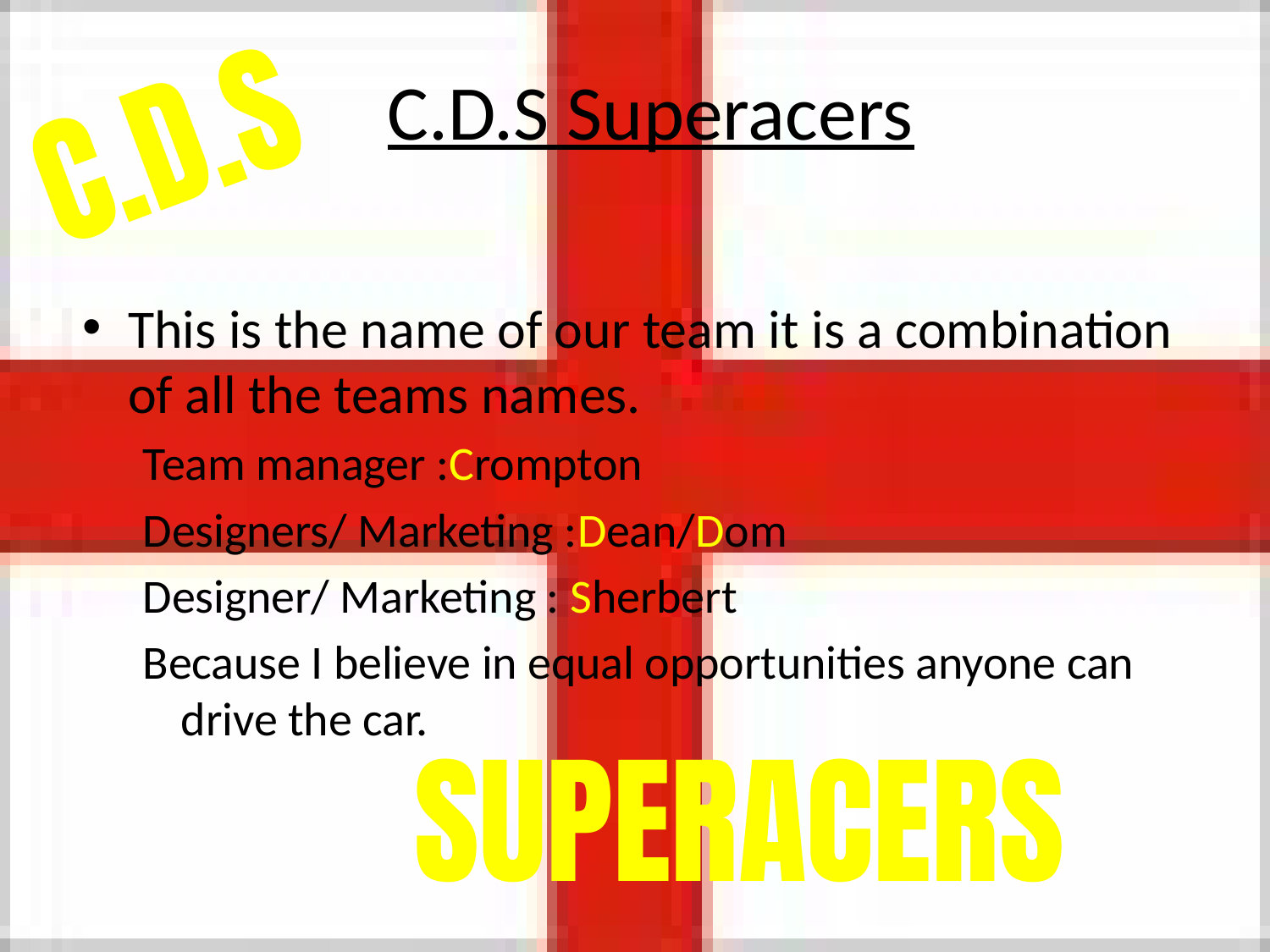

C.D.S
# C.D.S Superacers
This is the name of our team it is a combination of all the teams names.
Team manager :Crompton
Designers/ Marketing :Dean/Dom
Designer/ Marketing : Sherbert
Because I believe in equal opportunities anyone can drive the car.
SUPERACERS